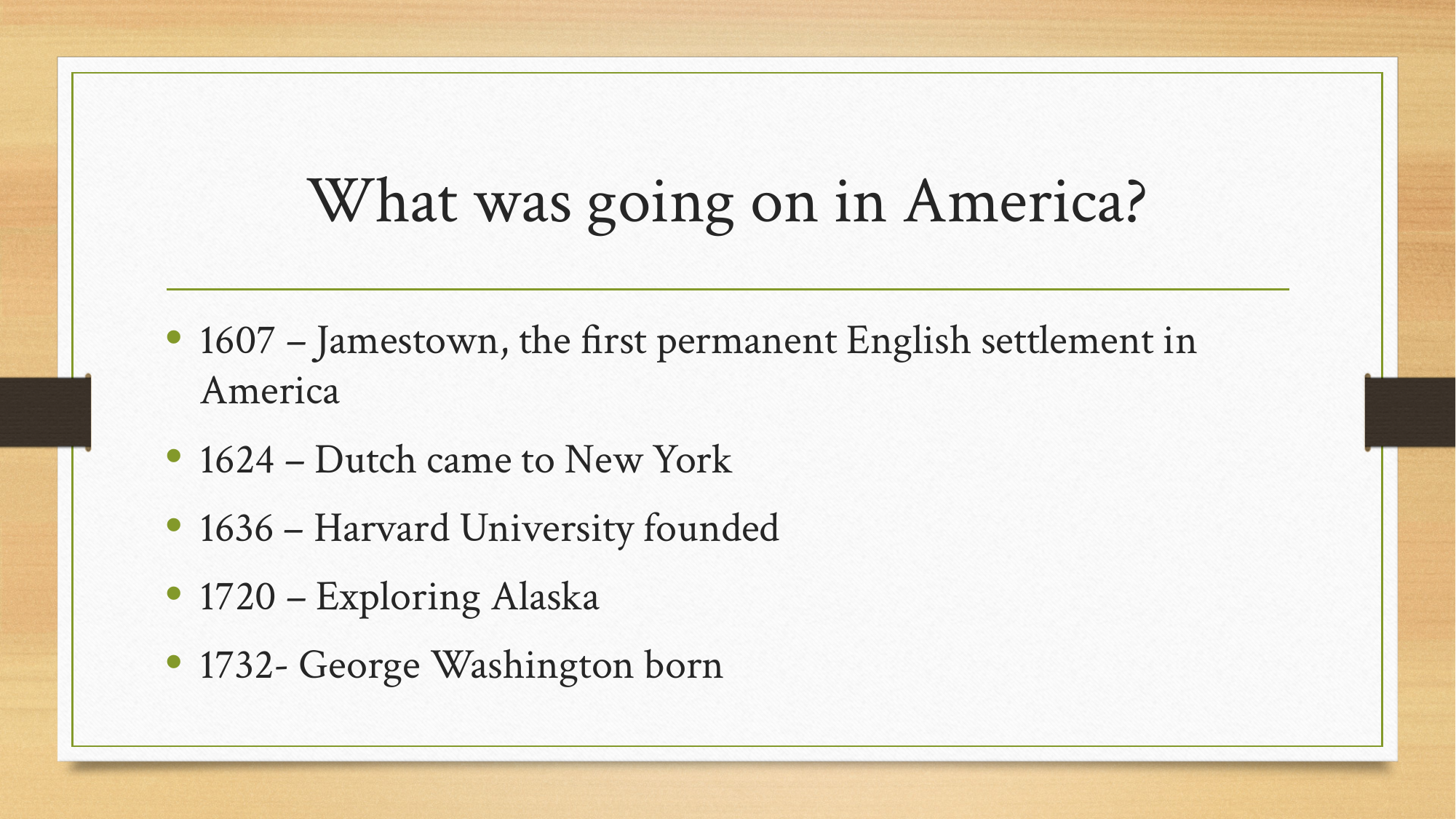

# What was going on in America?
1607 – Jamestown, the first permanent English settlement in America
1624 – Dutch came to New York
1636 – Harvard University founded
1720 – Exploring Alaska
1732- George Washington born